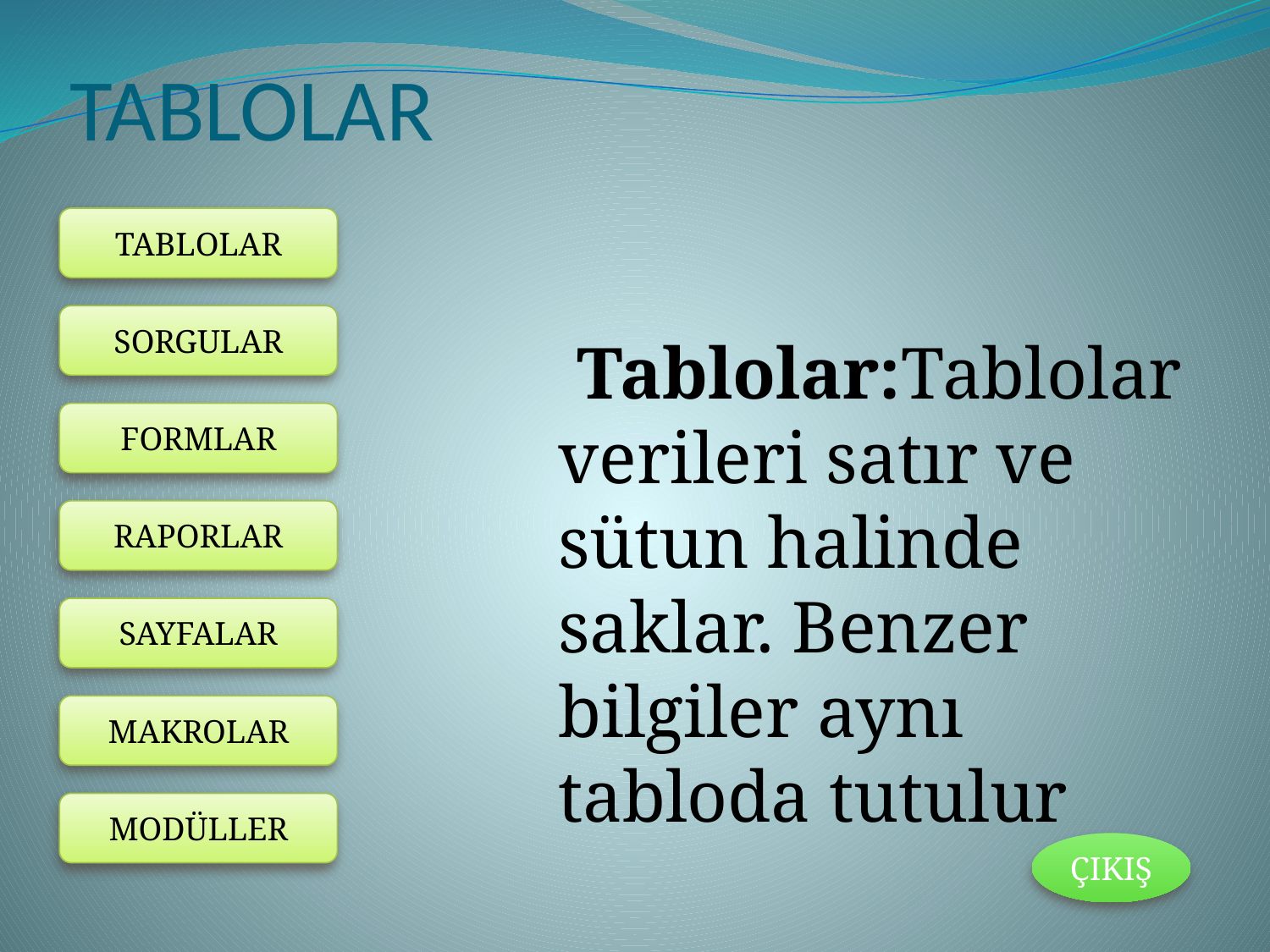

# TABLOLAR

 Tablolar:Tablolar verileri satır ve sütun halinde saklar. Benzer bilgiler aynı tabloda tutulur
ÇIKIŞ